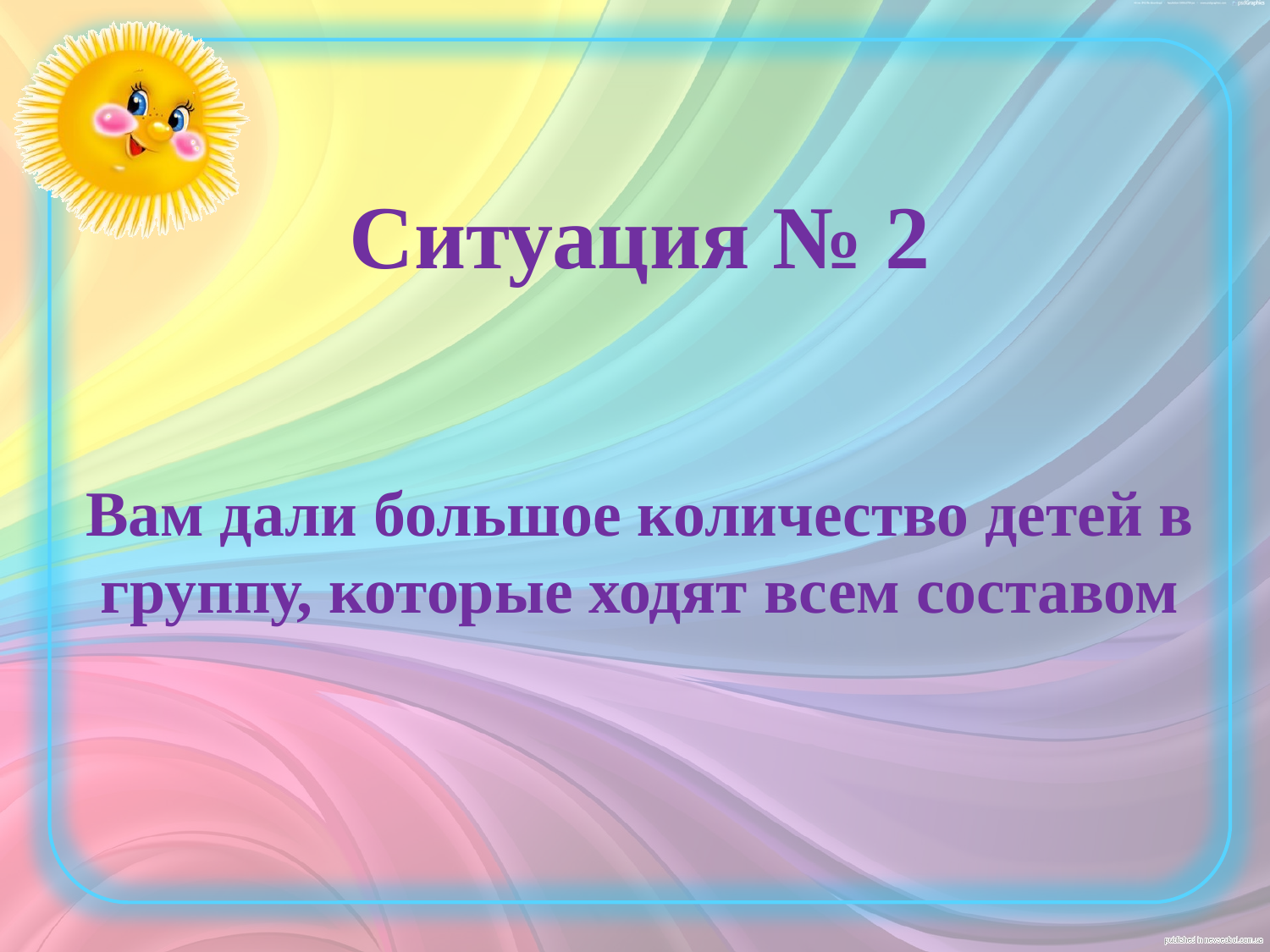

# Ситуация № 2 Вам дали большое количество детей в группу, которые ходят всем составом